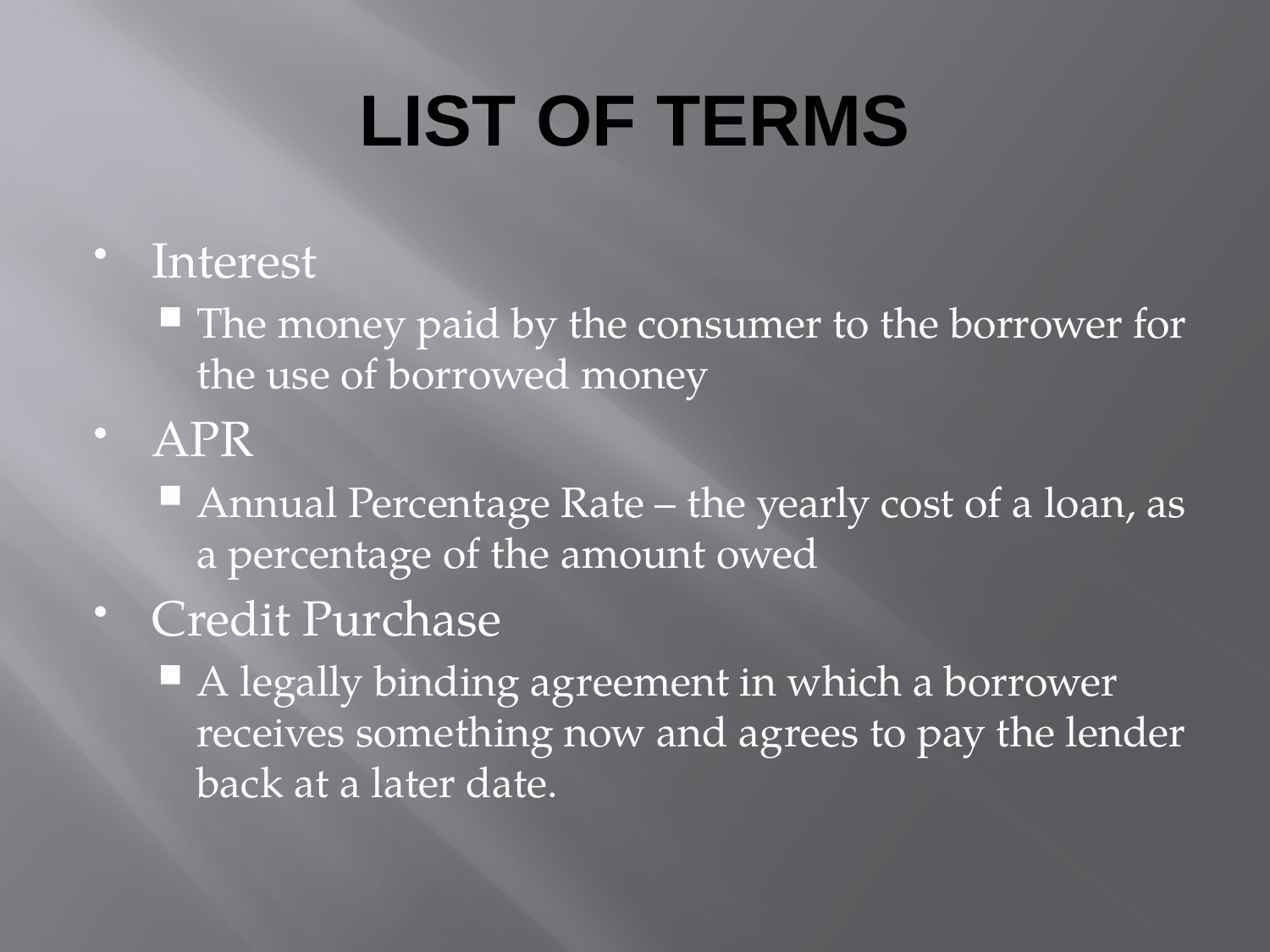

# LIST OF TERMS
Interest
The money paid by the consumer to the borrower for the use of borrowed money
APR
Annual Percentage Rate – the yearly cost of a loan, as a percentage of the amount owed
Credit Purchase
A legally binding agreement in which a borrower receives something now and agrees to pay the lender back at a later date.